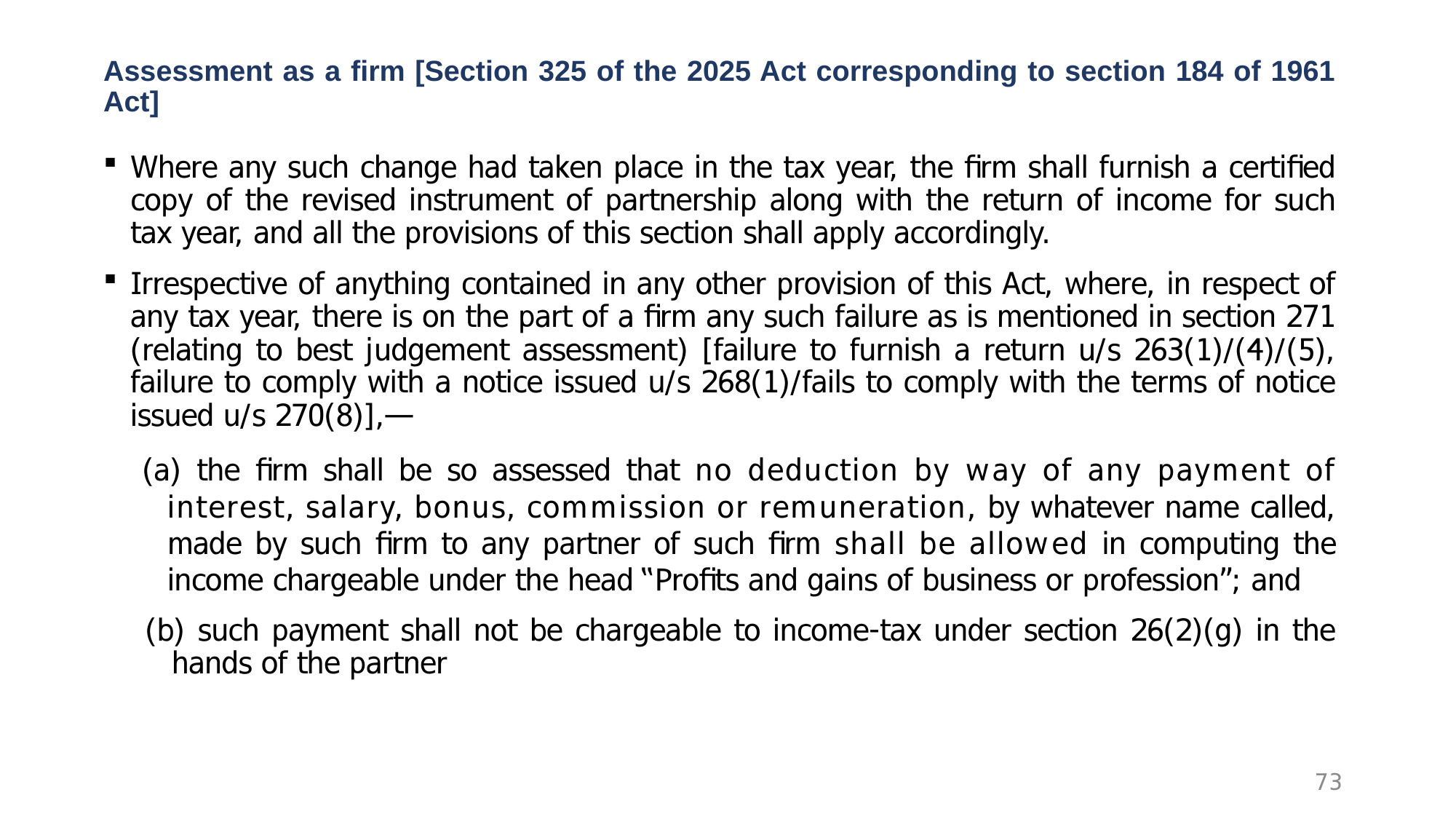

# Assessment as a firm [Section 325 of the 2025 Act corresponding to section 184 of 1961 Act]
Where any such change had taken place in the tax year, the firm shall furnish a certified copy of the revised instrument of partnership along with the return of income for such tax year, and all the provisions of this section shall apply accordingly.
Irrespective of anything contained in any other provision of this Act, where, in respect of any tax year, there is on the part of a firm any such failure as is mentioned in section 271 (relating to best judgement assessment) [failure to furnish a return u/s 263(1)/(4)/(5), failure to comply with a notice issued u/s 268(1)/fails to comply with the terms of notice issued u/s 270(8)],—
  (a) the firm shall be so assessed that no deduction by way of any payment of interest, salary, bonus, commission or remuneration, by whatever name called, made by such firm to any partner of such firm shall be allowed in computing the income chargeable under the head “Profits and gains of business or profession”; and
   (b) such payment shall not be chargeable to income-tax under section 26(2)(g) in the hands of the partner

73